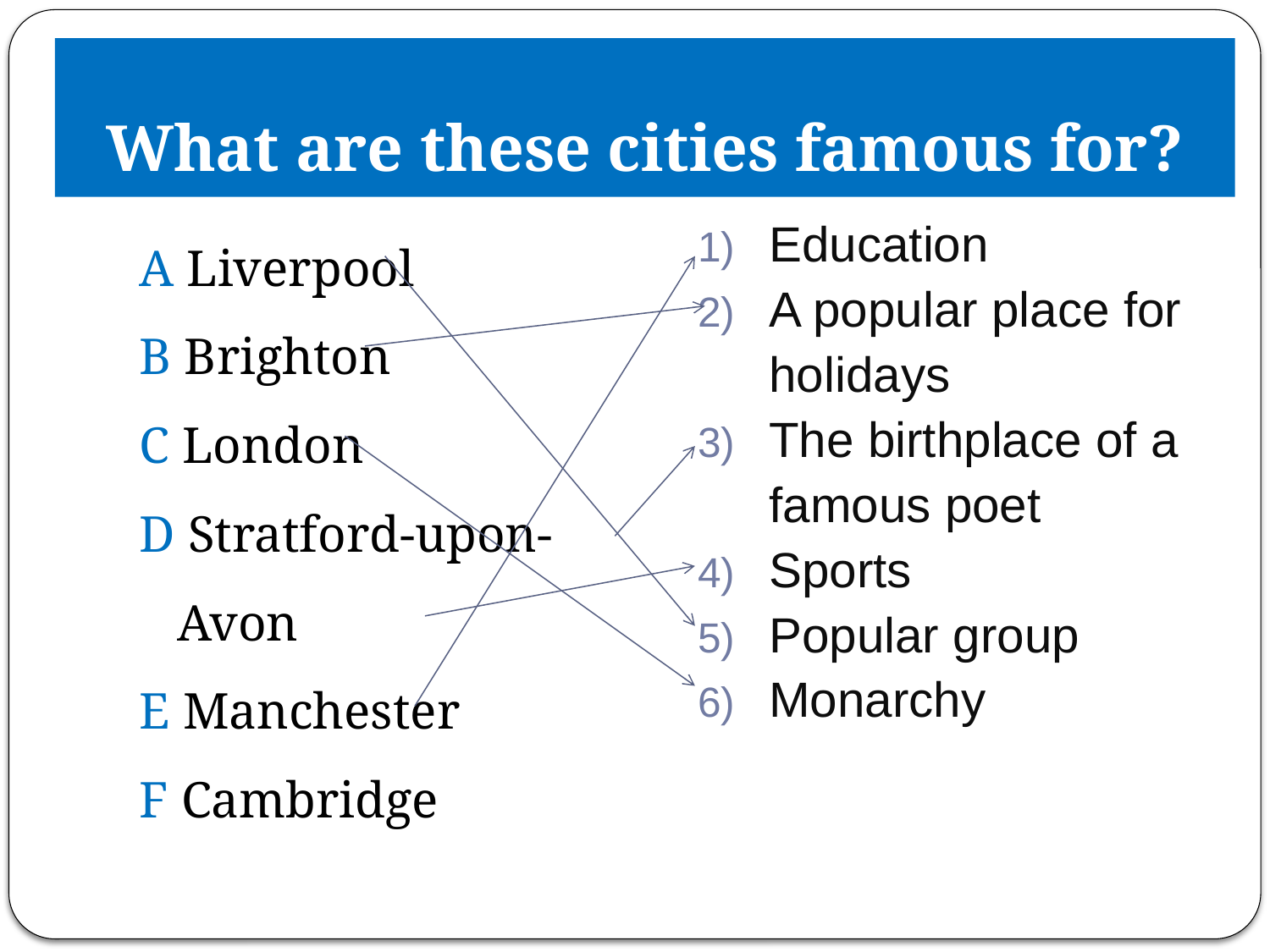

# What are these cities famous for?
A Liverpool
B Brighton
C London
D Stratford-upon-Avon
E Manchester
F Cambridge

Education
A popular place for holidays
The birthplace of a famous poet
Sports
Popular group
Monarchy